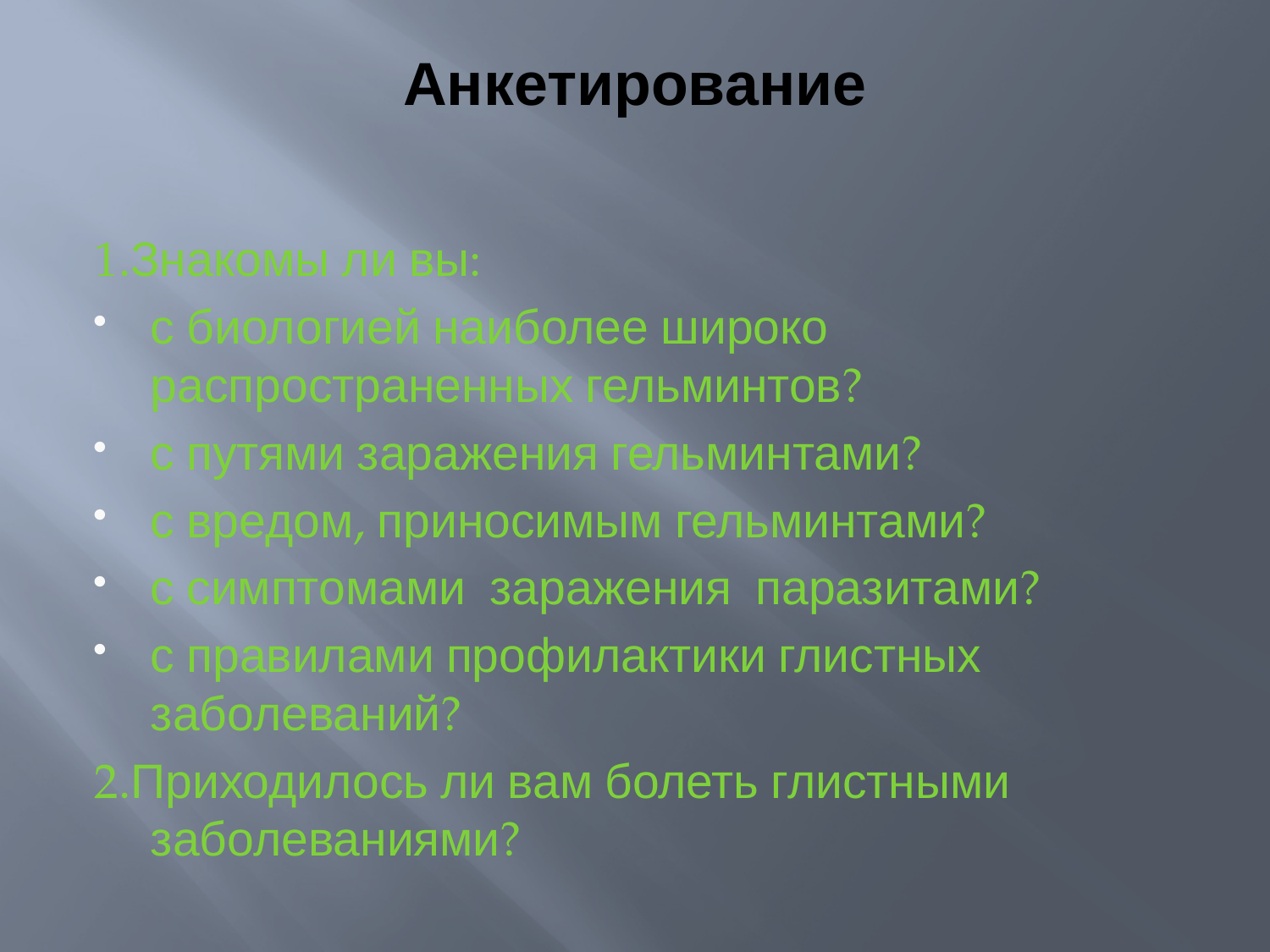

# Анкетирование
1.Знакомы ли вы:
с биологией наиболее широко распространенных гельминтов?
с путями заражения гельминтами?
с вредом, приносимым гельминтами?
с симптомами  заражения  паразитами?
с правилами профилактики глистных заболеваний?
2.Приходилось ли вам болеть глистными заболеваниями?